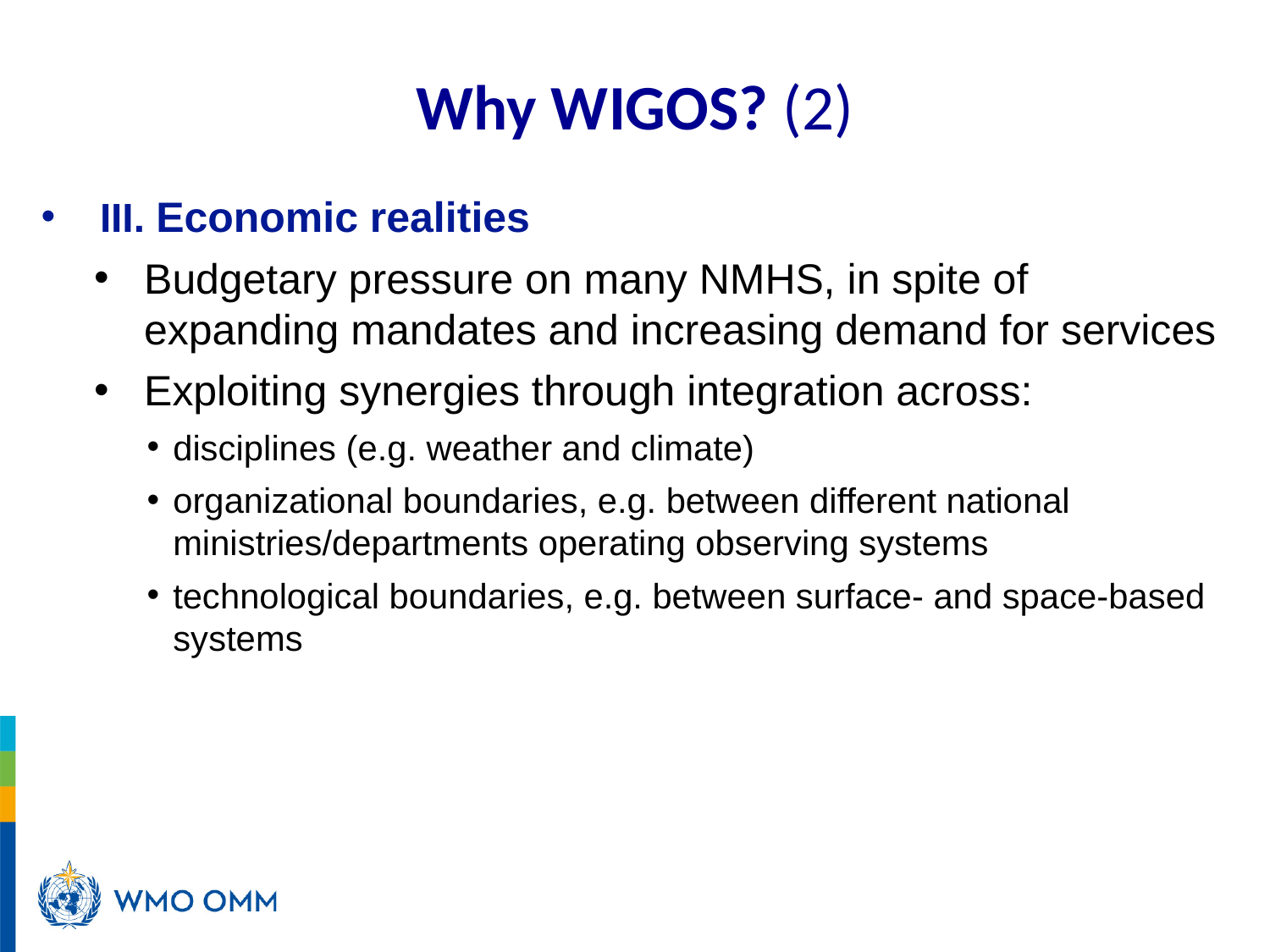

# Why WIGOS? (2)
III. Economic realities
Budgetary pressure on many NMHS, in spite of expanding mandates and increasing demand for services
Exploiting synergies through integration across:
disciplines (e.g. weather and climate)
organizational boundaries, e.g. between different national ministries/departments operating observing systems
technological boundaries, e.g. between surface- and space-based systems